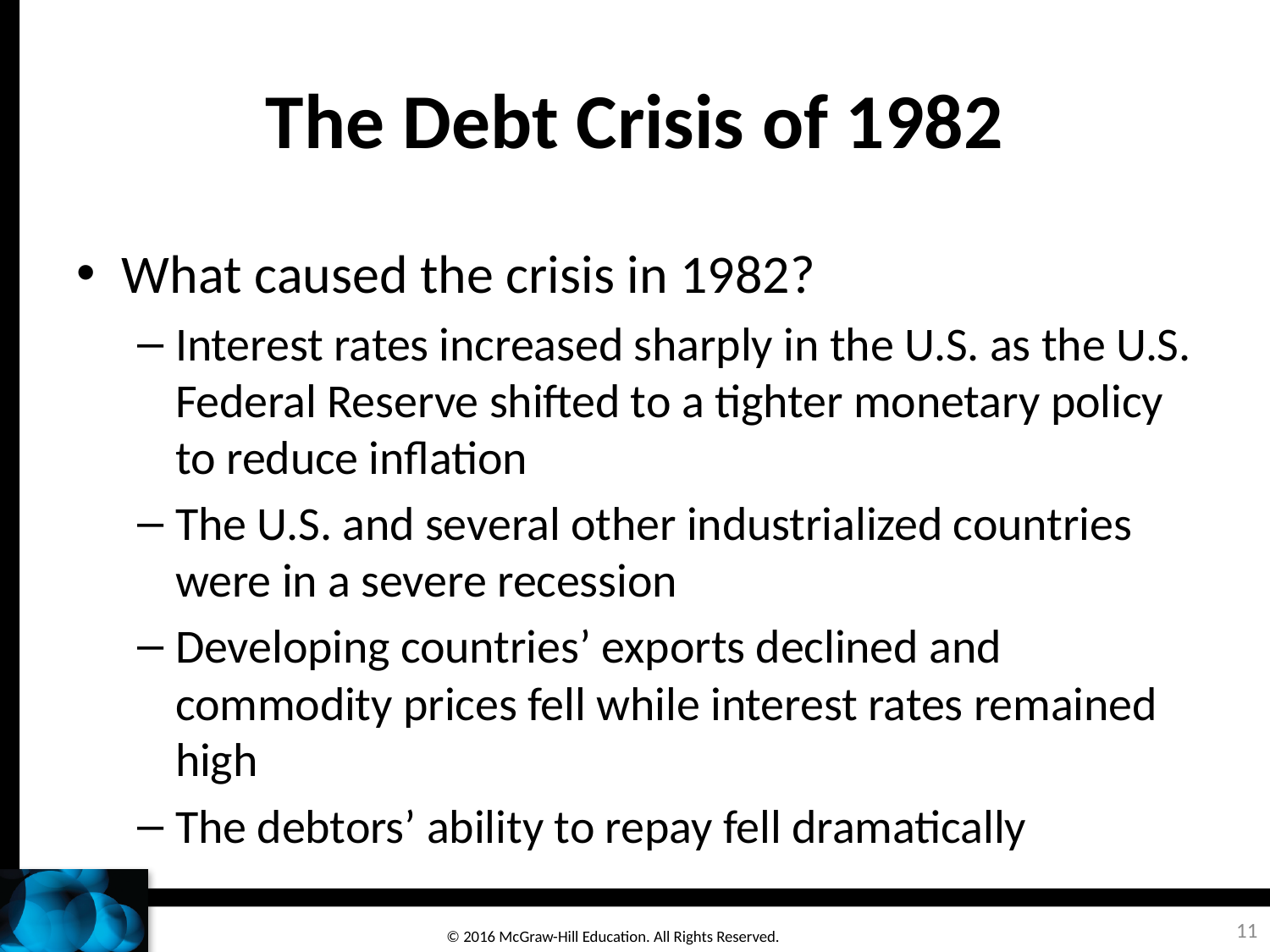

# The Debt Crisis of 1982
What caused the crisis in 1982?
Interest rates increased sharply in the U.S. as the U.S. Federal Reserve shifted to a tighter monetary policy to reduce inflation
The U.S. and several other industrialized countries were in a severe recession
Developing countries’ exports declined and commodity prices fell while interest rates remained high
The debtors’ ability to repay fell dramatically
11
© 2016 McGraw-Hill Education. All Rights Reserved.